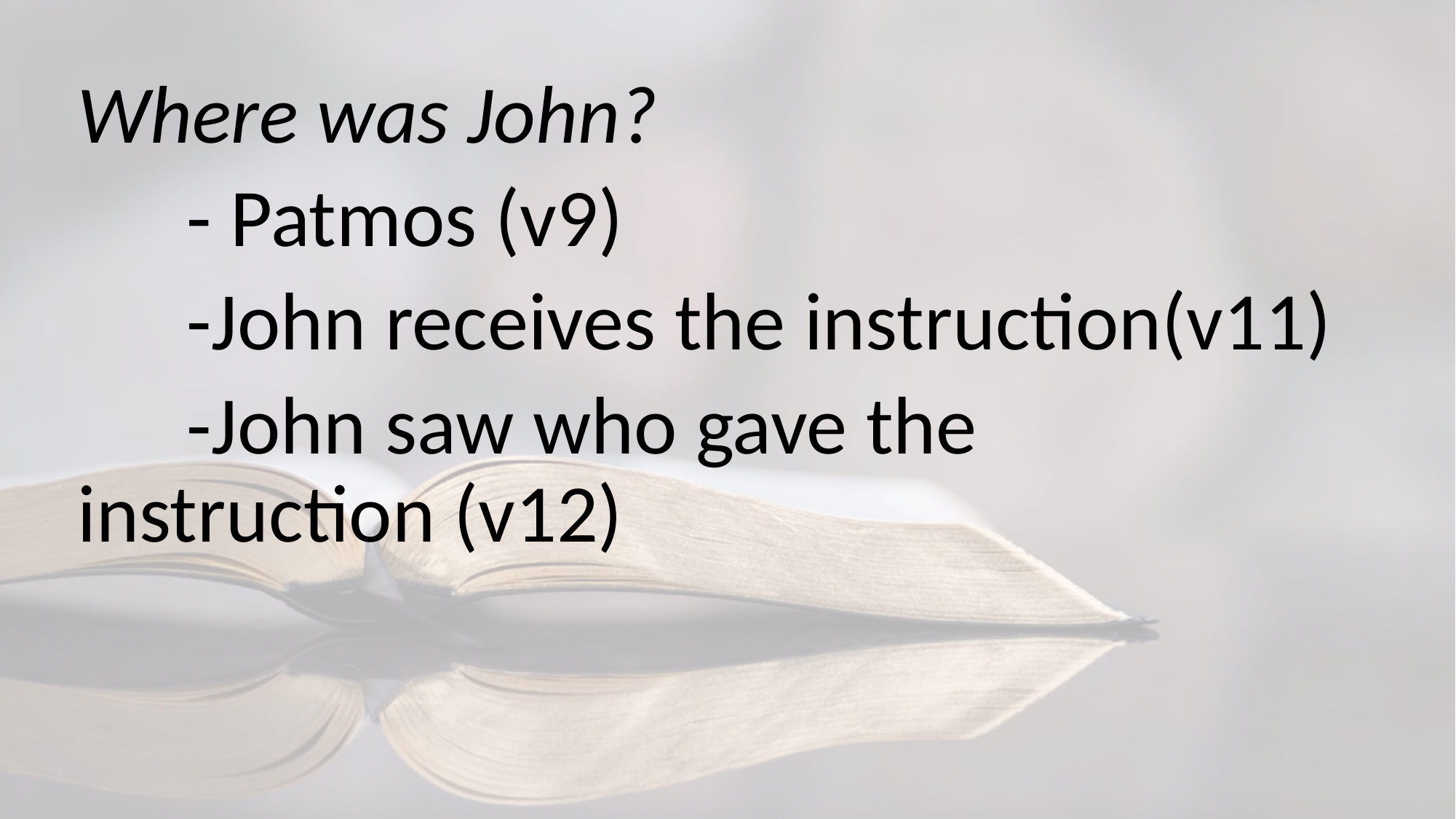

Where was John?
	- Patmos (v9)
 	-John receives the instruction(v11)
	-John saw who gave the 	instruction (v12)